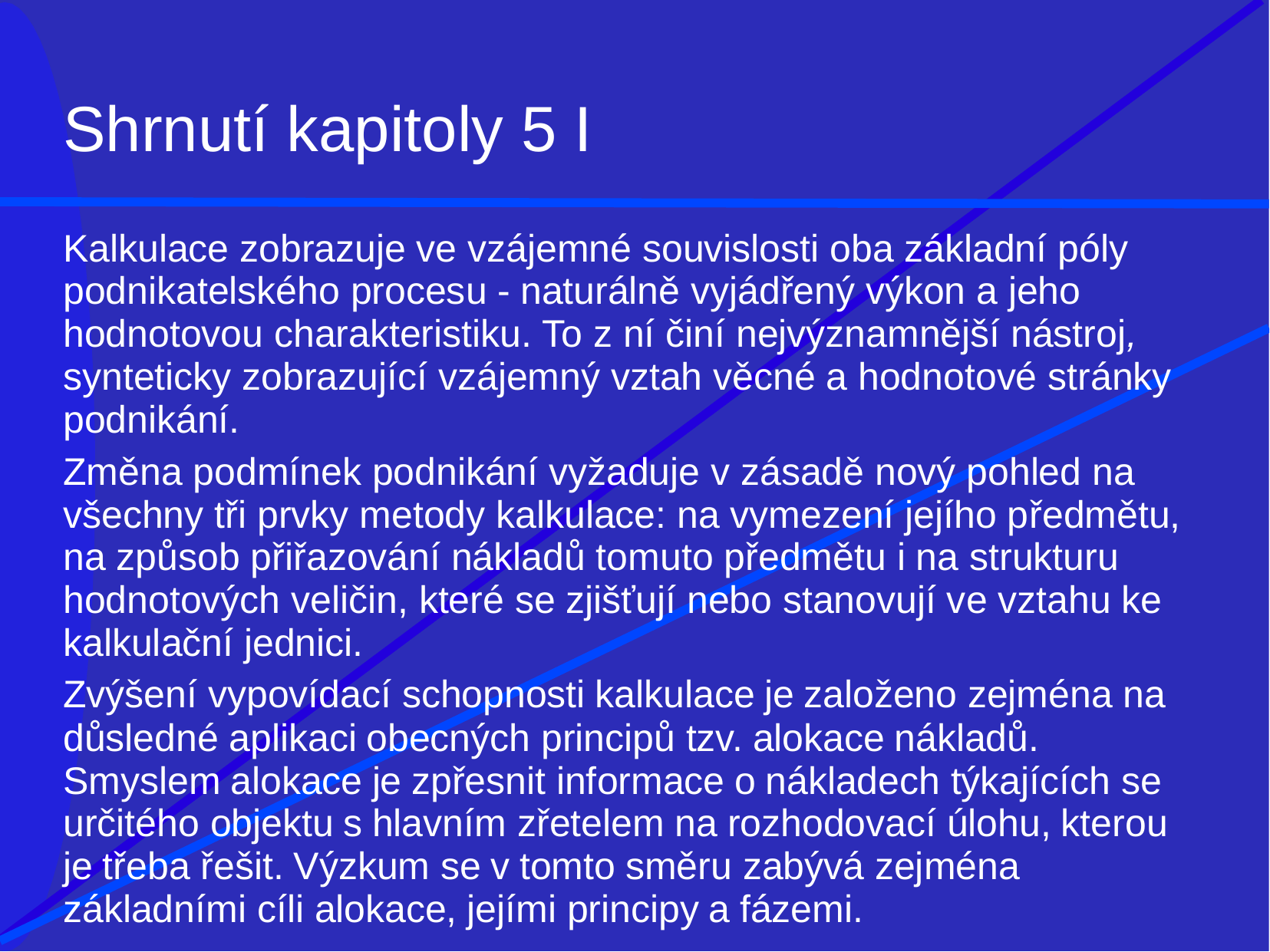

# Shrnutí kapitoly 5 I
Kalkulace zobrazuje ve vzájemné souvislosti oba základní póly podnikatelského procesu - naturálně vyjádřený výkon a jeho hodnotovou charakteristiku. To z ní činí nejvýznamnější nástroj, synteticky zobrazující vzájemný vztah věcné a hodnotové stránky podnikání.
Změna podmínek podnikání vyžaduje v zásadě nový pohled na všechny tři prvky metody kalkulace: na vymezení jejího předmětu, na způsob přiřazování nákladů tomuto předmětu i na strukturu hodnotových veličin, které se zjišťují nebo stanovují ve vztahu ke kalkulační jednici.
Zvýšení vypovídací schopnosti kalkulace je založeno zejména na
důsledné aplikaci obecných principů tzv. alokace nákladů. Smyslem alokace je zpřesnit informace o nákladech týkajících se určitého objektu s hlavním zřetelem na rozhodovací úlohu, kterou je třeba řešit. Výzkum se v tomto směru zabývá zejména základními cíli alokace, jejími principy a fázemi.